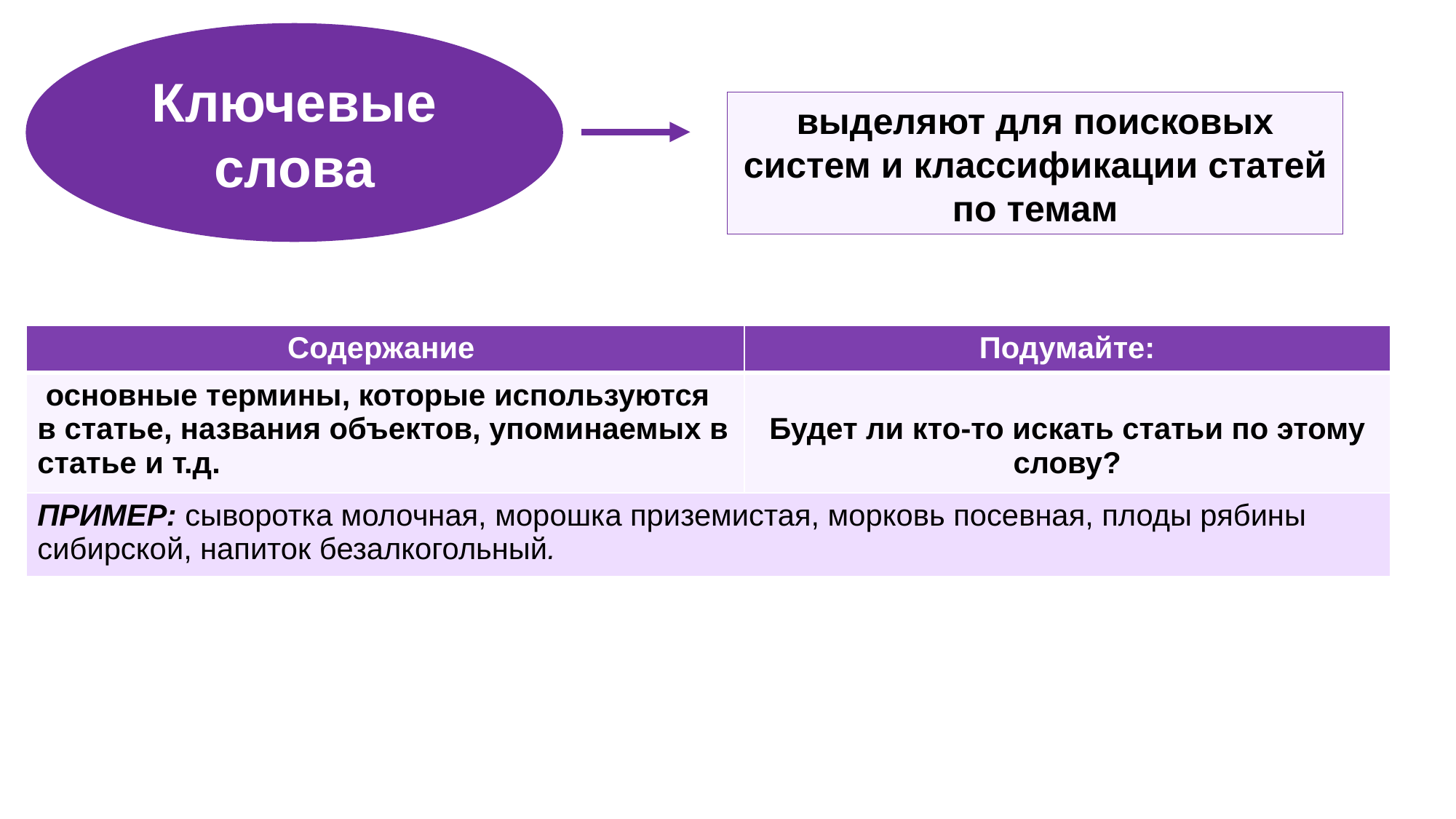

Ключевые слова
выделяют для поисковых систем и классификации статей по темам
| Содержание | Подумайте: |
| --- | --- |
| основные термины, которые используются в статье, названия объектов, упоминаемых в статье и т.д. | Будет ли кто-то искать статьи по этому слову? |
| ПРИМЕР: сыворотка молочная, морошка приземистая, морковь посевная, плоды рябины сибирской, напиток безалкогольный. |  |